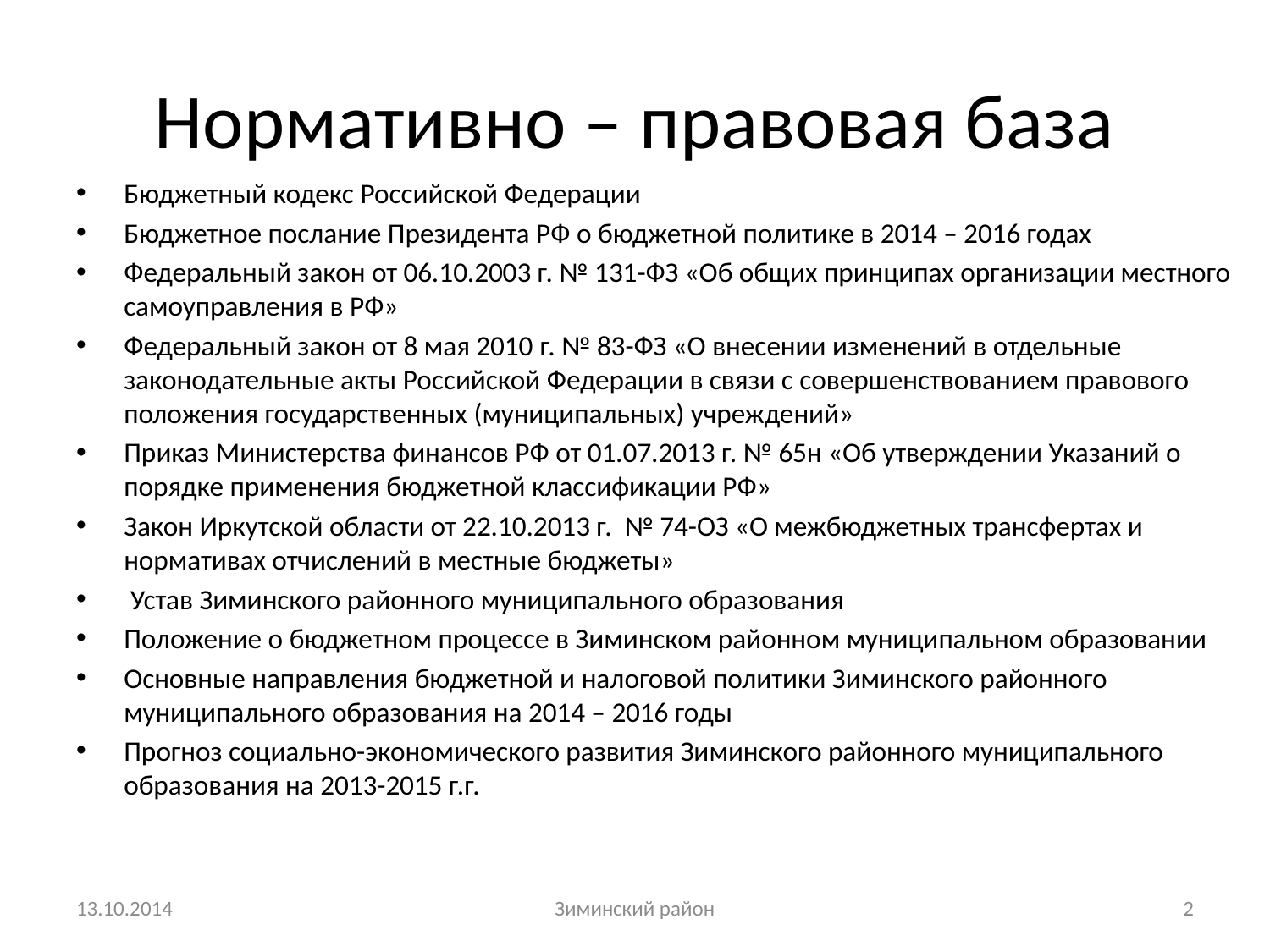

# Нормативно – правовая база
Бюджетный кодекс Российской Федерации
Бюджетное послание Президента РФ о бюджетной политике в 2014 – 2016 годах
Федеральный закон от 06.10.2003 г. № 131-ФЗ «Об общих принципах организации местного самоуправления в РФ»
Федеральный закон от 8 мая 2010 г. № 83-ФЗ «О внесении изменений в отдельные законодательные акты Российской Федерации в связи с совершенствованием правового положения государственных (муниципальных) учреждений»
Приказ Министерства финансов РФ от 01.07.2013 г. № 65н «Об утверждении Указаний о порядке применения бюджетной классификации РФ»
Закон Иркутской области от 22.10.2013 г.  № 74-ОЗ «О межбюджетных трансфертах и нормативах отчислений в местные бюджеты»
 Устав Зиминского районного муниципального образования
Положение о бюджетном процессе в Зиминском районном муниципальном образовании
Основные направления бюджетной и налоговой политики Зиминского районного муниципального образования на 2014 – 2016 годы
Прогноз социально-экономического развития Зиминского районного муниципального образования на 2013-2015 г.г.

13.10.2014
Зиминский район
2